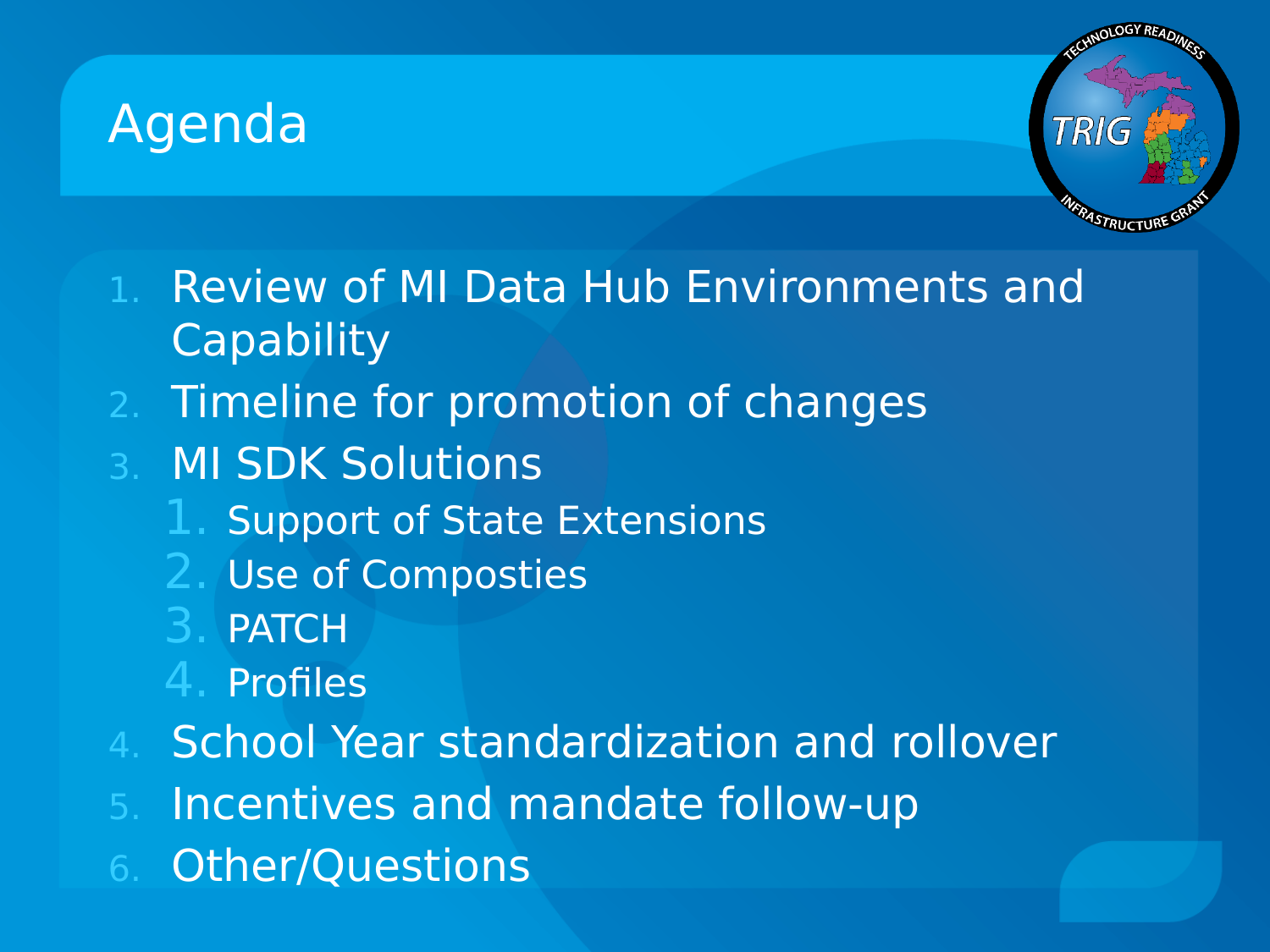

# Agenda
Review of MI Data Hub Environments and Capability
Timeline for promotion of changes
MI SDK Solutions
Support of State Extensions
Use of Composties
PATCH
Profiles
School Year standardization and rollover
Incentives and mandate follow-up
Other/Questions